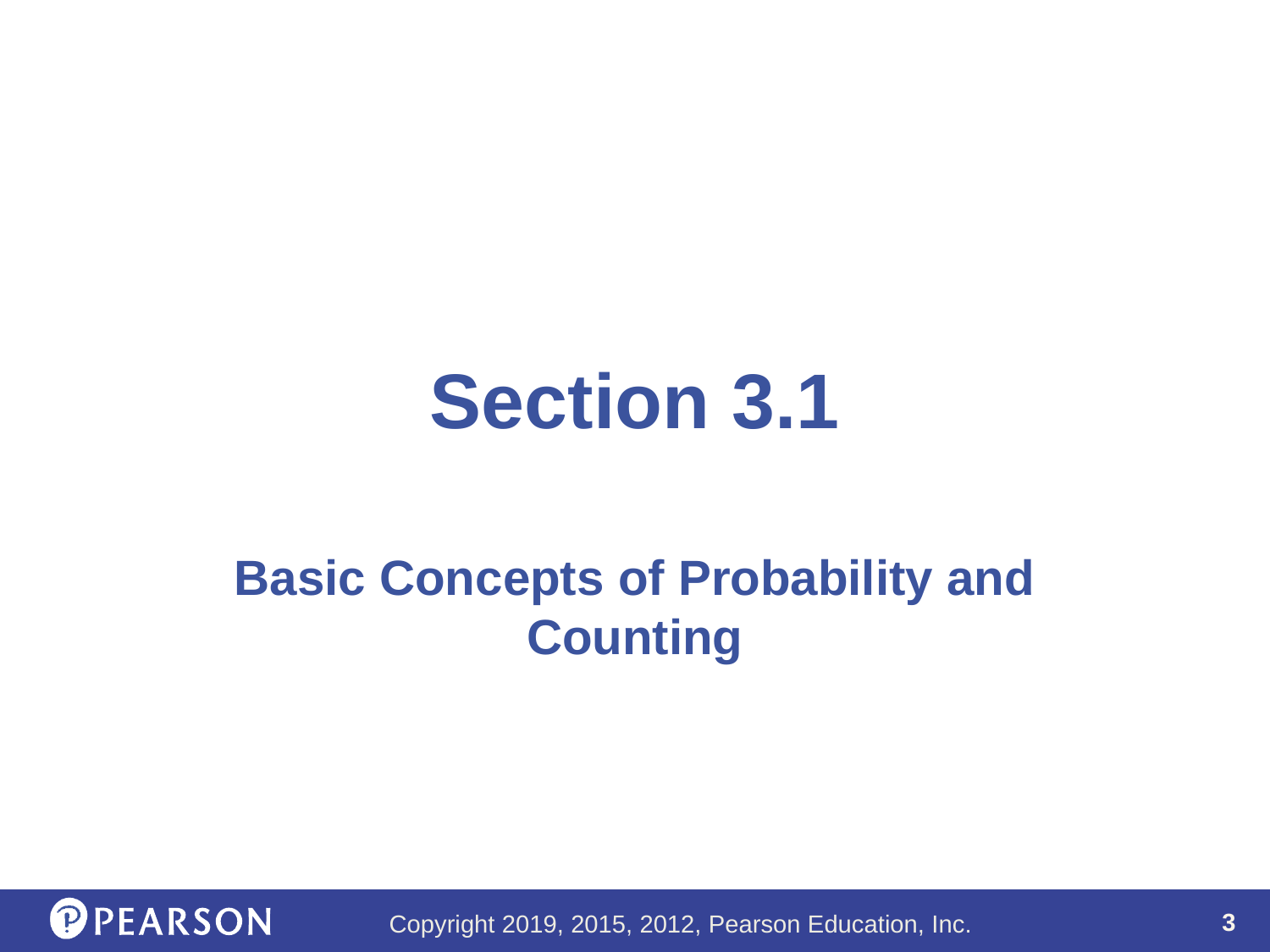

# Section 3.1
Basic Concepts of Probability and Counting